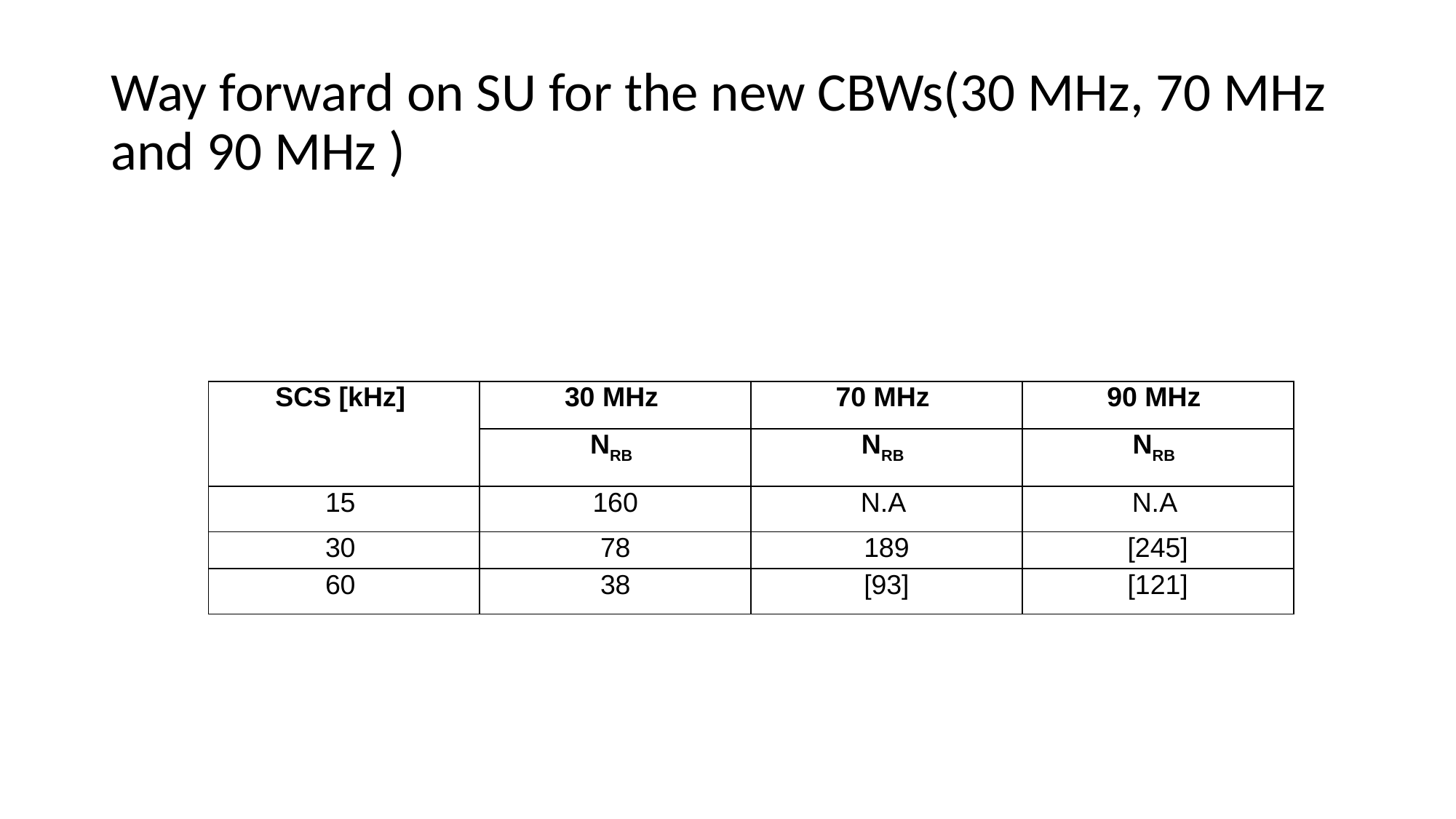

# Way forward on SU for the new CBWs(30 MHz, 70 MHz and 90 MHz )
| SCS [kHz] | 30 MHz | 70 MHz | 90 MHz |
| --- | --- | --- | --- |
|  | NRB | NRB | NRB |
| 15 | 160 | N.A | N.A |
| 30 | 78 | 189 | [245] |
| 60 | 38 | [93] | [121] |